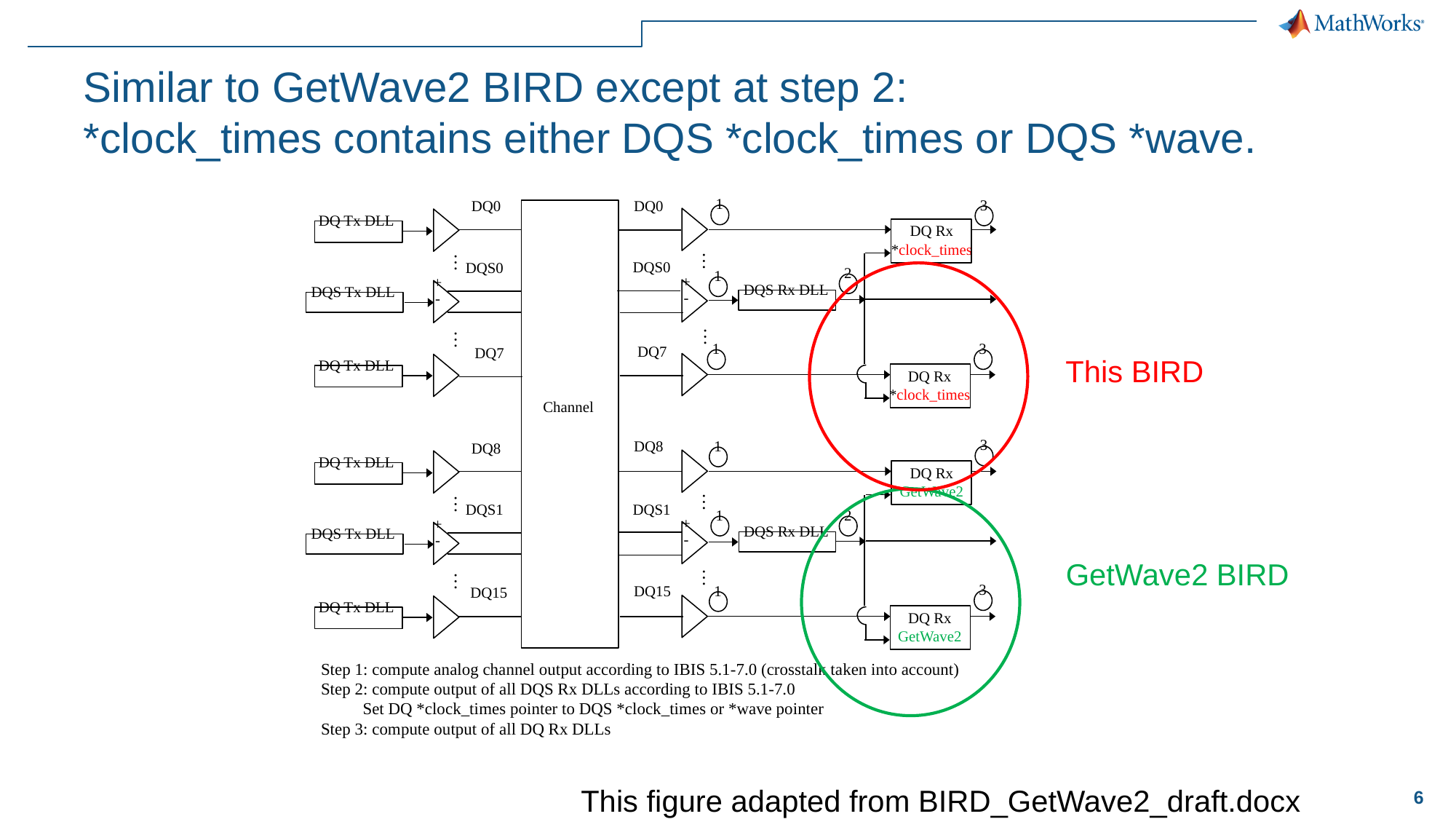

# Similar to GetWave2 BIRD except at step 2: *clock_times contains either DQS *clock_times or DQS *wave.
1

3

DQ0
DQ0

DQ Tx DLL

DQ Rx
*clock_times

…
…
DQS0
DQS0
2

1

+
-

+
-

DQS Rx DLL

DQS Tx DLL

…
…
1

3

DQ7
DQ7
DQ Tx DLL

DQ Rx
*clock_times

Channel
3

DQ8
1

DQ8
DQ Tx DLL

DQ Rx
GetWave2

…
…
DQS1
DQS1
1

2

+
-

+
-

DQS Rx DLL

DQS Tx DLL

…
…
3

DQ15
1

DQ15
DQ Tx DLL

DQ Rx
GetWave2

Step 1: compute analog channel output according to IBIS 5.1-7.0 (crosstalk taken into account)
Step 2: compute output of all DQS Rx DLLs according to IBIS 5.1-7.0
          Set DQ *clock_times pointer to DQS *clock_times or *wave pointer
Step 3: compute output of all DQ Rx DLLs

This BIRD

GetWave2 BIRD
This figure adapted from BIRD_GetWave2_draft.docx